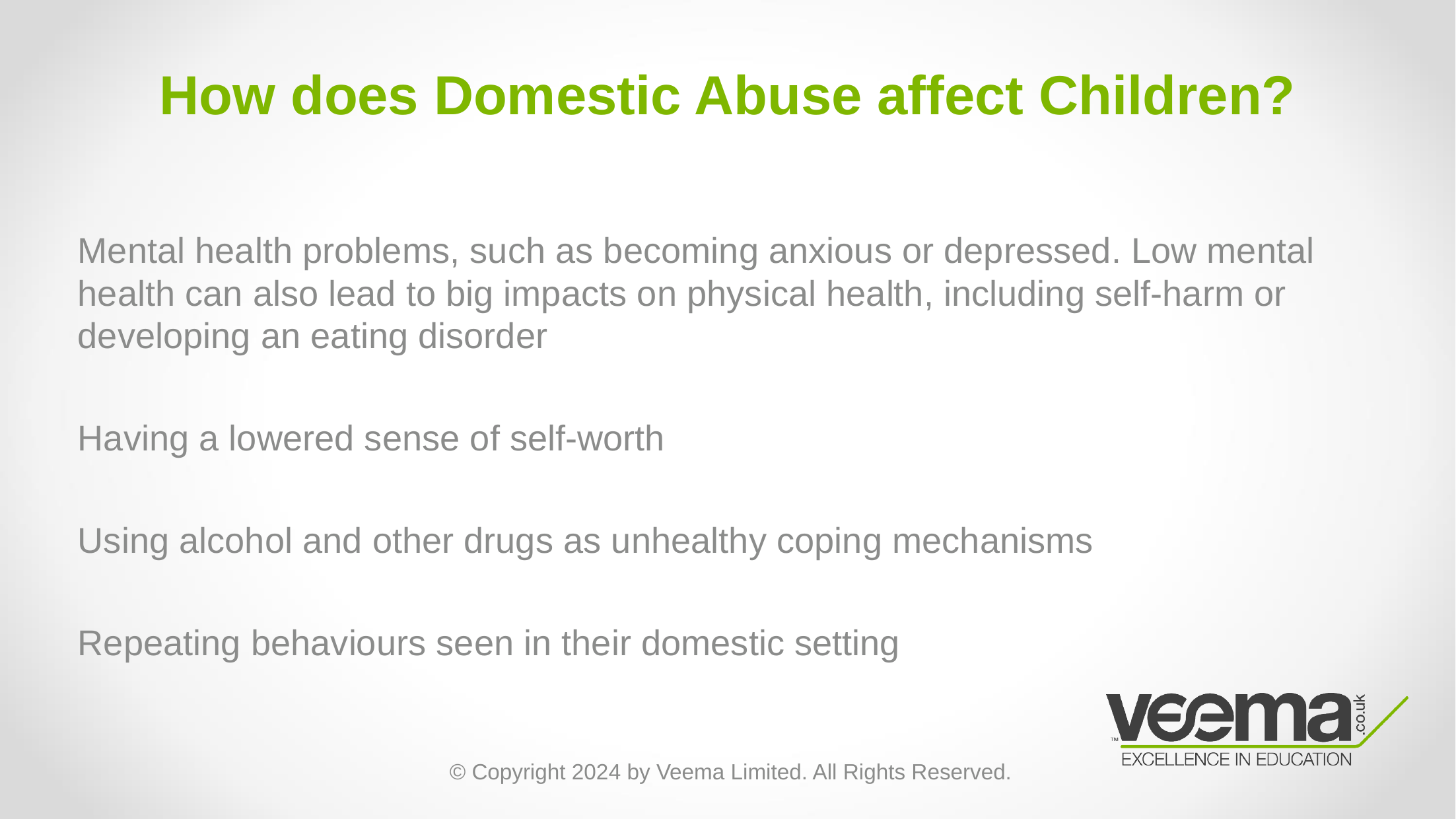

# How does Domestic Abuse affect Children?
Mental health problems, such as becoming anxious or depressed. Low mental health can also lead to big impacts on physical health, including self-harm or developing an eating disorder

Having a lowered sense of self-worth

Using alcohol and other drugs as unhealthy coping mechanisms

Repeating behaviours seen in their domestic setting